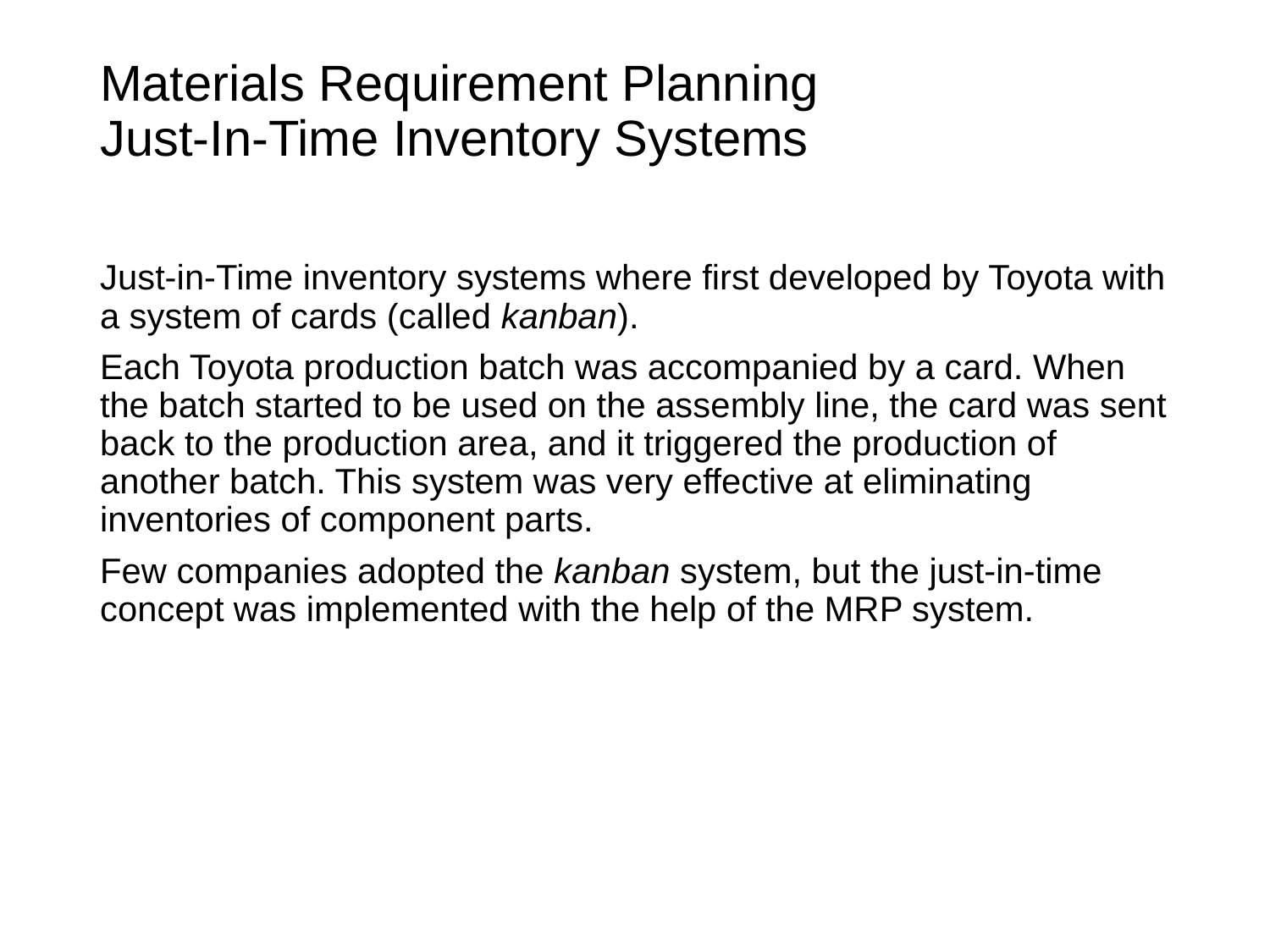

# Materials Requirement Planning Just-In-Time Inventory Systems
Just-in-Time inventory systems where first developed by Toyota with a system of cards (called kanban).
Each Toyota production batch was accompanied by a card. When the batch started to be used on the assembly line, the card was sent back to the production area, and it triggered the production of another batch. This system was very effective at eliminating inventories of component parts.
Few companies adopted the kanban system, but the just-in-time concept was implemented with the help of the MRP system.